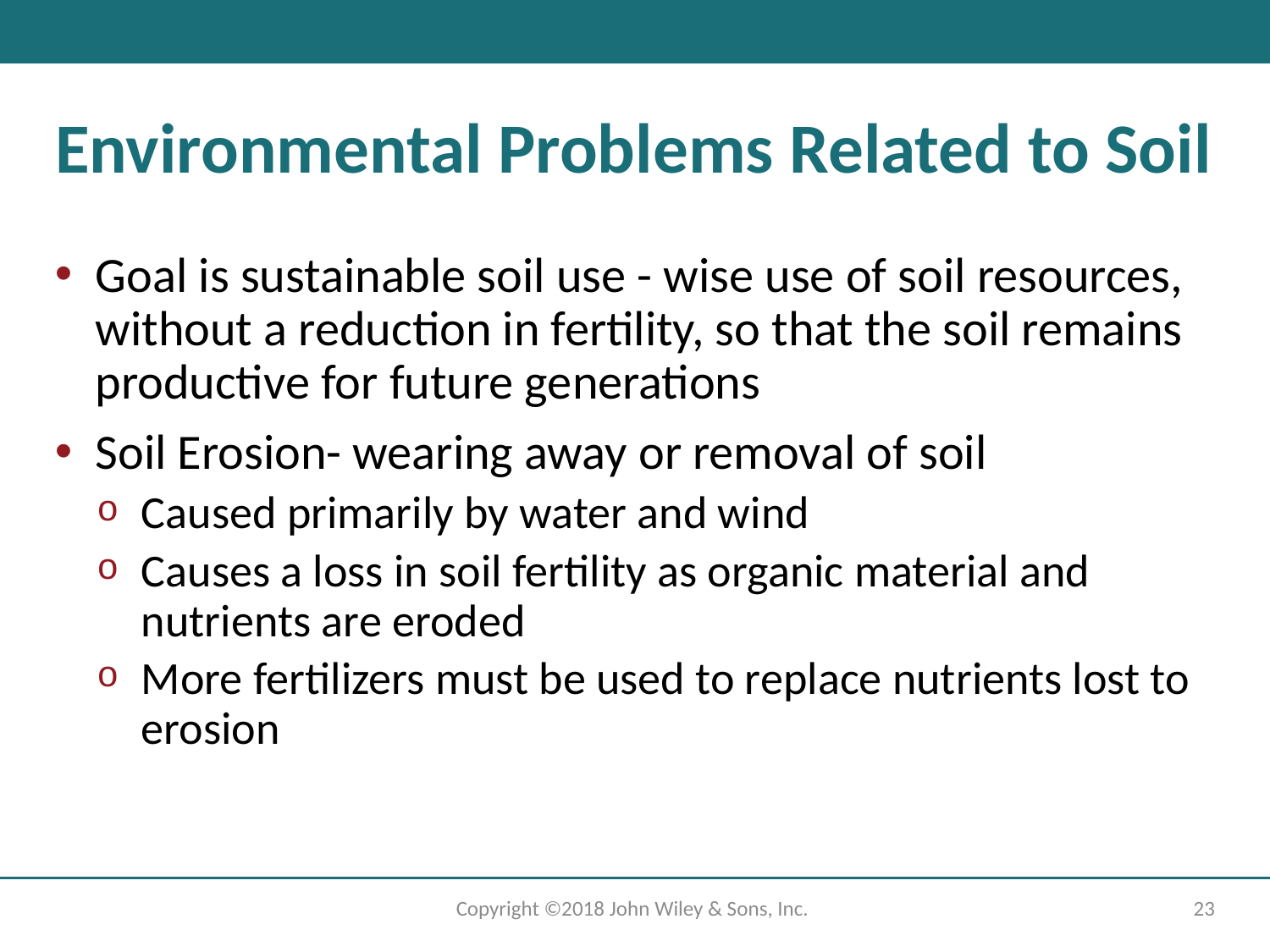

# Environmental Problems Related to Soil
Goal is sustainable soil use - wise use of soil resources, without a reduction in fertility, so that the soil remains productive for future generations
Soil Erosion- wearing away or removal of soil
Caused primarily by water and wind
Causes a loss in soil fertility as organic material and nutrients are eroded
More fertilizers must be used to replace nutrients lost to erosion
Copyright ©2018 John Wiley & Sons, Inc.
23